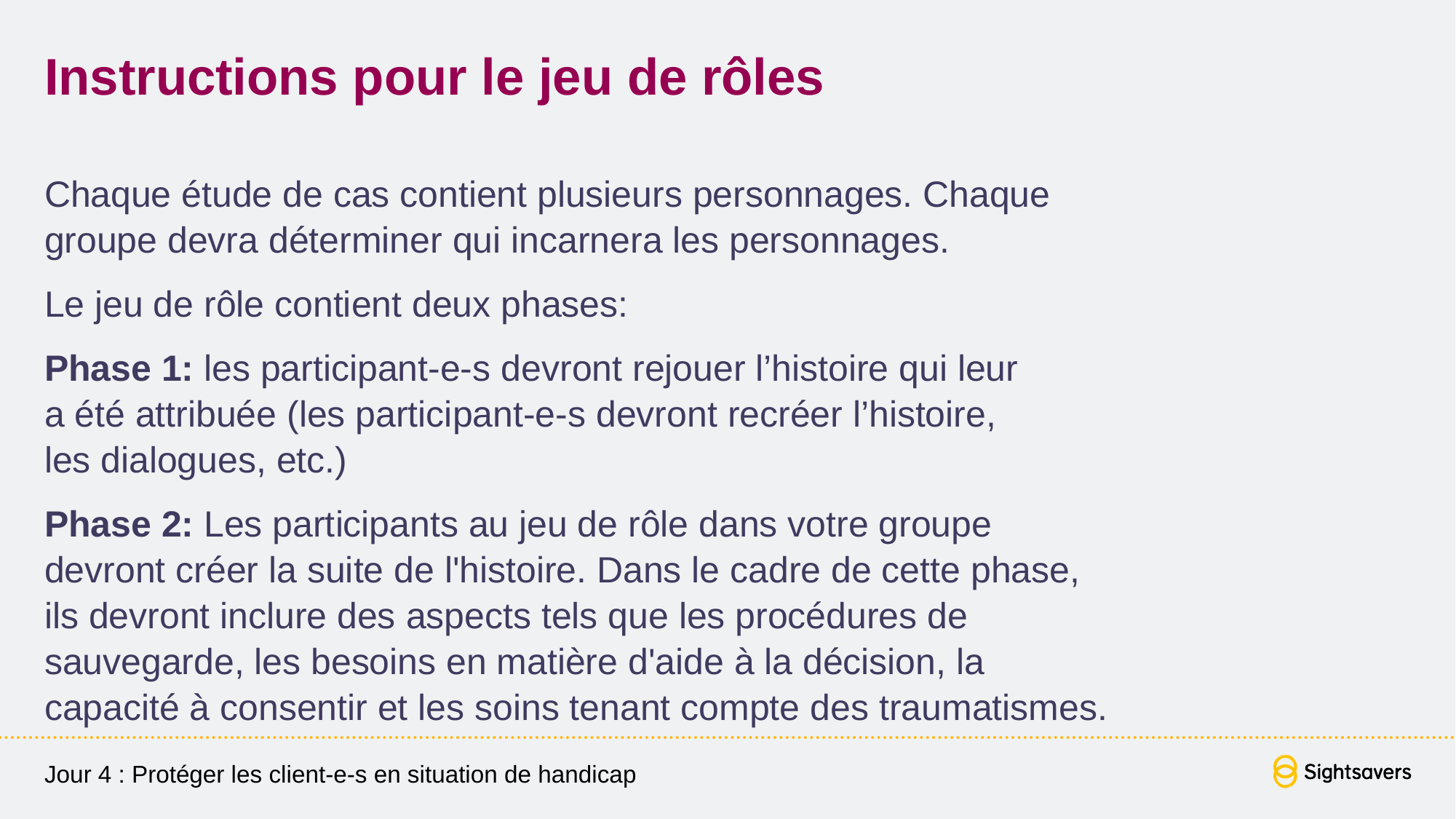

# Instructions pour le jeu de rôles
Chaque étude de cas contient plusieurs personnages. Chaque
groupe devra déterminer qui incarnera les personnages.
Le jeu de rôle contient deux phases:
Phase 1: les participant-e-s devront rejouer l’histoire qui leur
a été attribuée (les participant-e-s devront recréer l’histoire,
les dialogues, etc.)
Phase 2: Les participants au jeu de rôle dans votre groupe
devront créer la suite de l'histoire. Dans le cadre de cette phase,
ils devront inclure des aspects tels que les procédures de
sauvegarde, les besoins en matière d'aide à la décision, la
capacité à consentir et les soins tenant compte des traumatismes.
Jour 4 : Protéger les client-e-s en situation de handicap